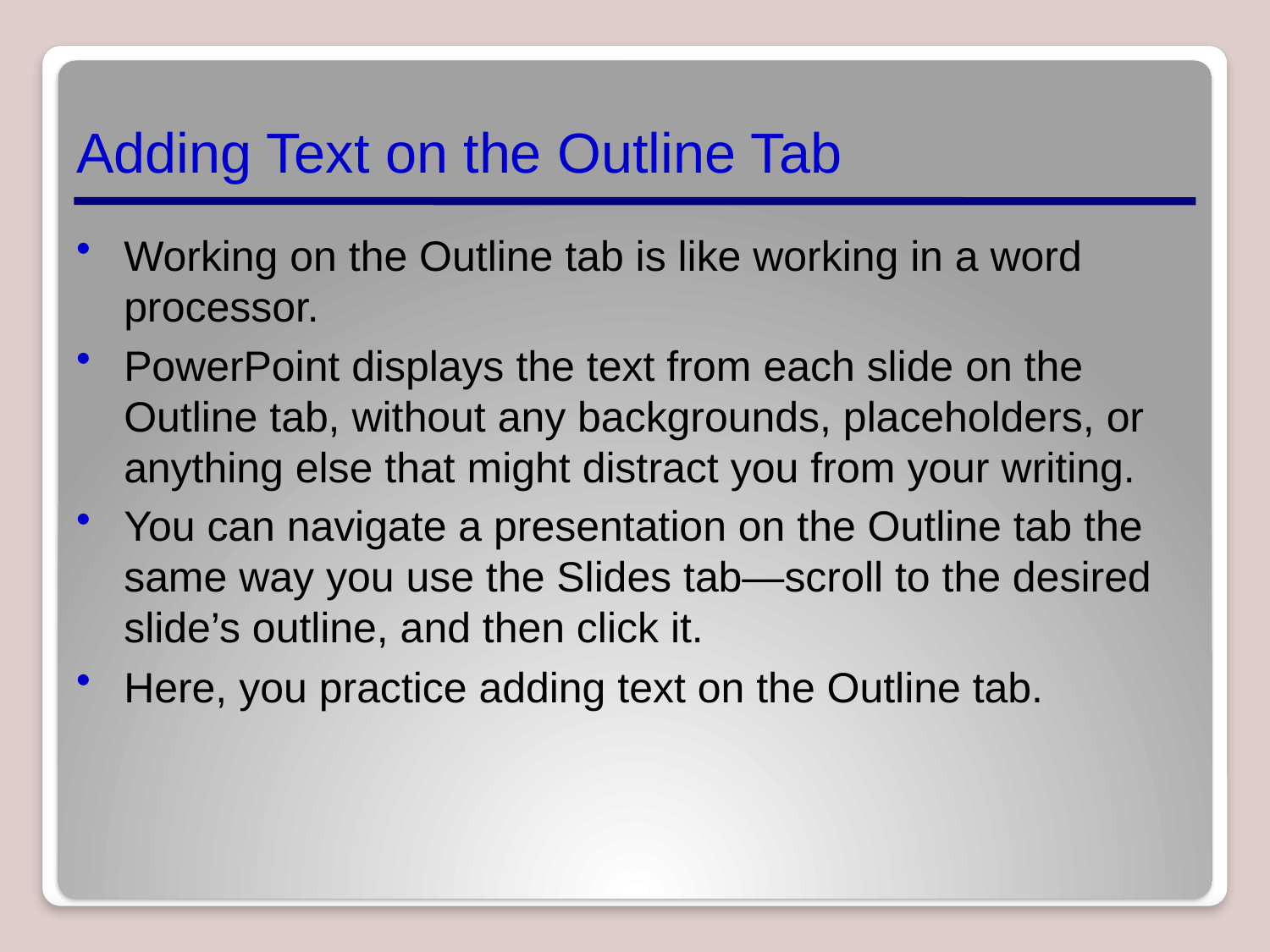

# Adding Text on the Outline Tab
Working on the Outline tab is like working in a word processor.
PowerPoint displays the text from each slide on the Outline tab, without any backgrounds, placeholders, or anything else that might distract you from your writing.
You can navigate a presentation on the Outline tab the same way you use the Slides tab—scroll to the desired slide’s outline, and then click it.
Here, you practice adding text on the Outline tab.